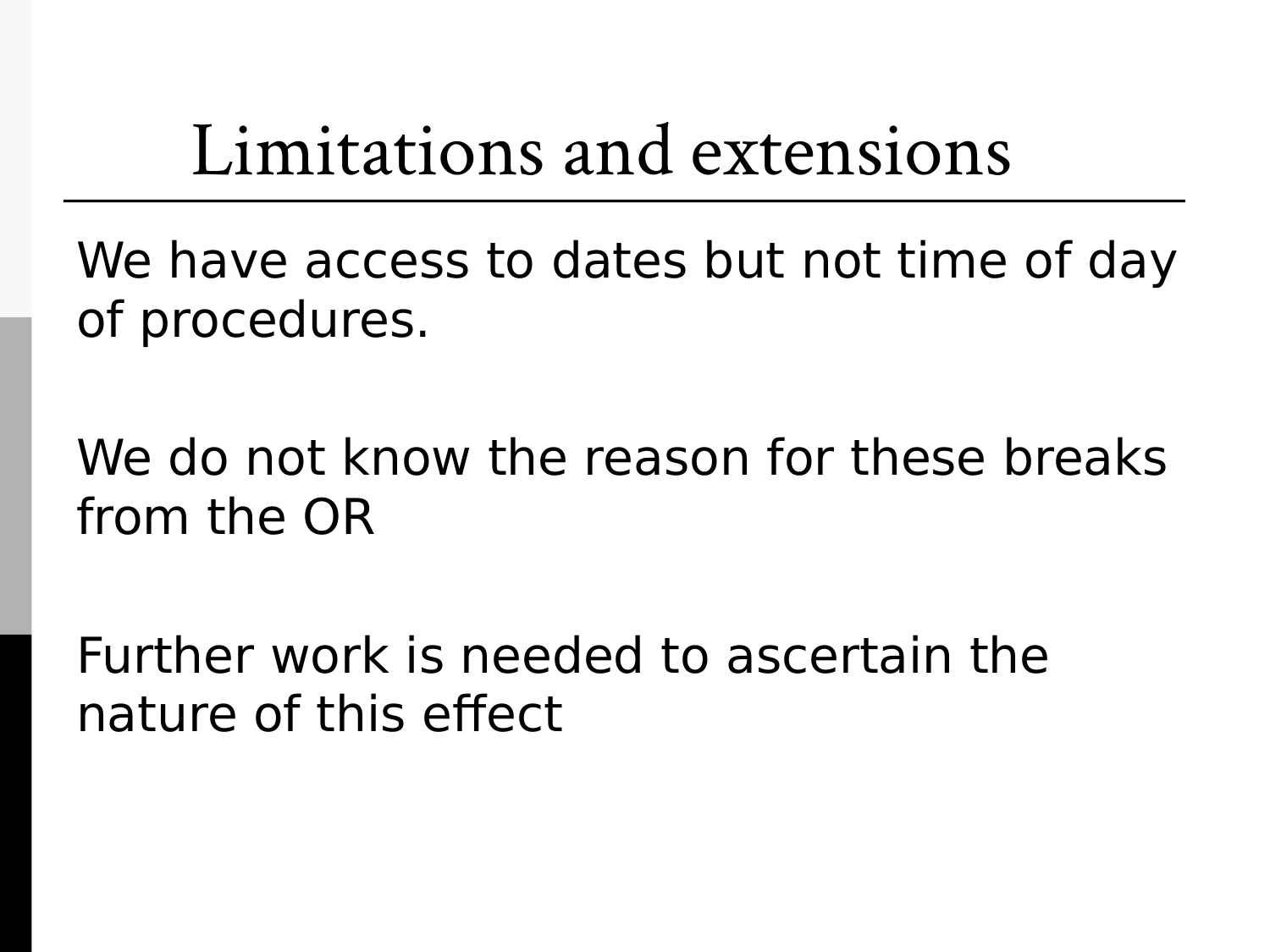

# Limitations and extensions
We have access to dates but not time of day of procedures.

We do not know the reason for these breaks from the OR

Further work is needed to ascertain the nature of this effect